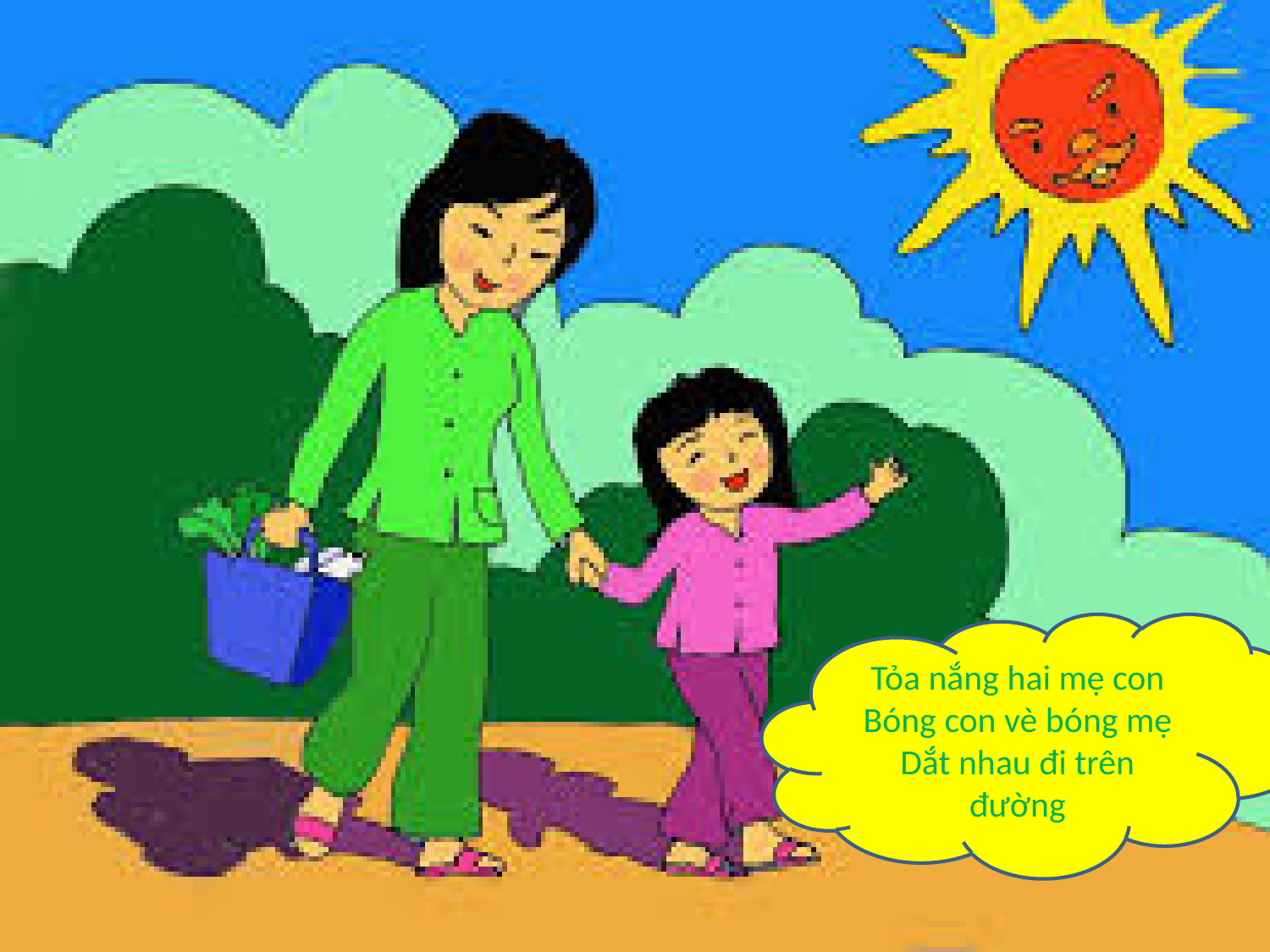

Tỏa nắng hai mẹ con
Bóng con vè bóng mẹ
Dắt nhau đi trên đường